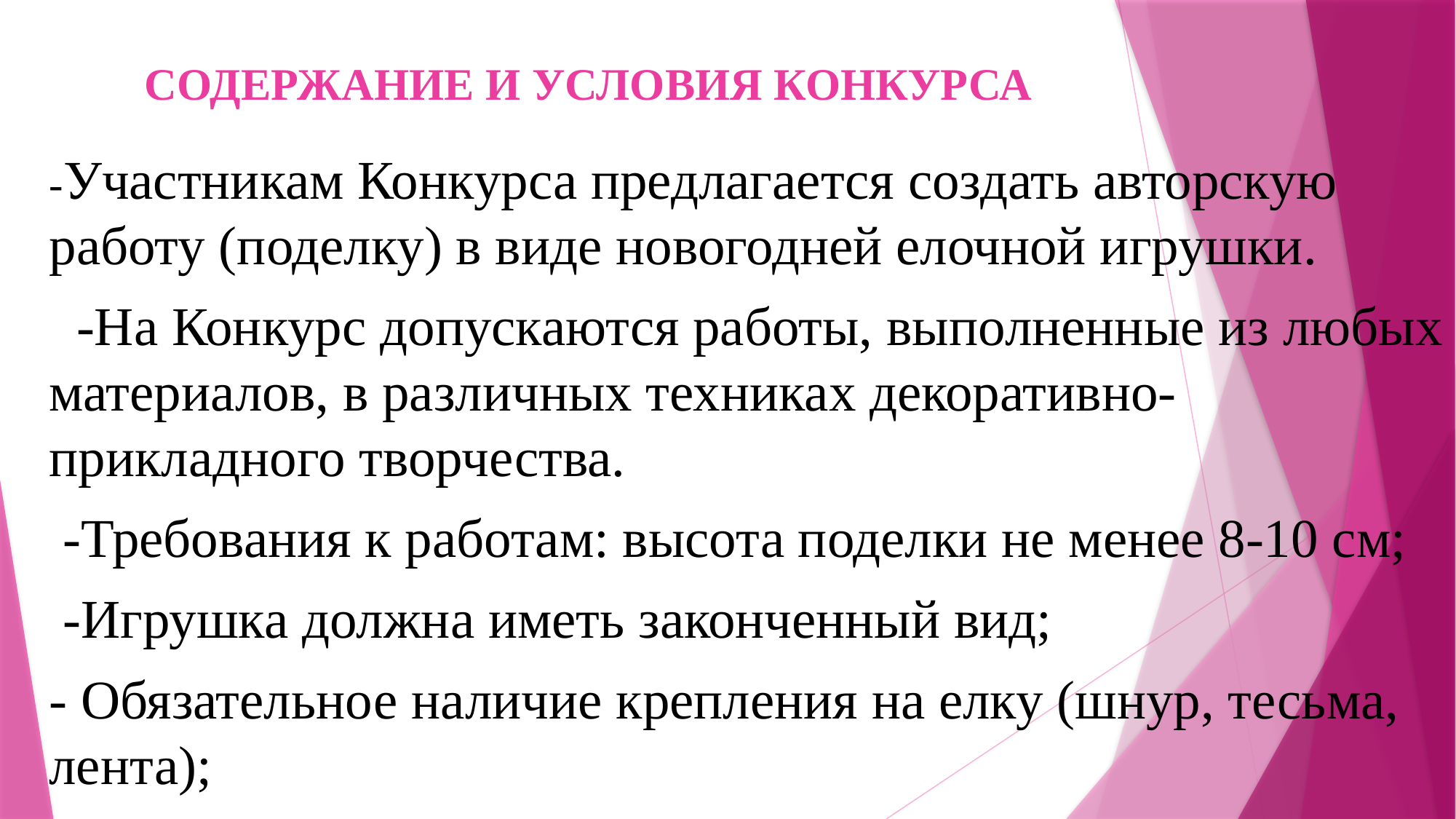

# СОДЕРЖАНИЕ И УСЛОВИЯ КОНКУРСА
-Участникам Конкурса предлагается создать авторскую работу (поделку) в виде новогодней елочной игрушки.
  -На Конкурс допускаются работы, выполненные из любых материалов, в различных техниках декоративно-прикладного творчества.
 -Требования к работам: высота поделки не менее 8-10 см;
 -Игрушка должна иметь законченный вид;
- Обязательное наличие крепления на елку (шнур, тесьма, лента);